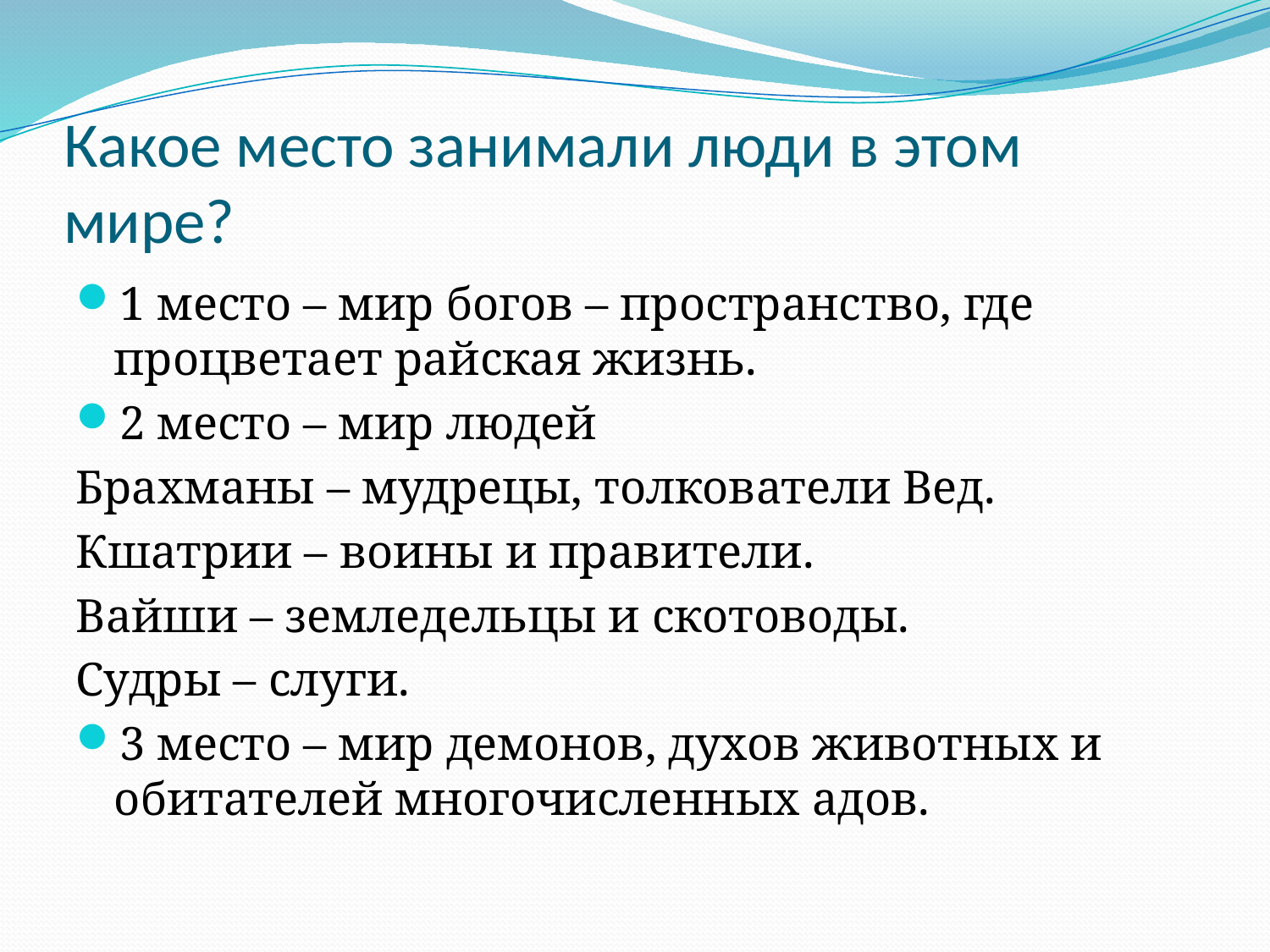

# Какое место занимали люди в этом мире?
1 место – мир богов – пространство, где процветает райская жизнь.
2 место – мир людей
Брахманы – мудрецы, толкователи Вед.
Кшатрии – воины и правители.
Вайши – земледельцы и скотоводы.
Судры – слуги.
3 место – мир демонов, духов животных и обитателей многочисленных адов.